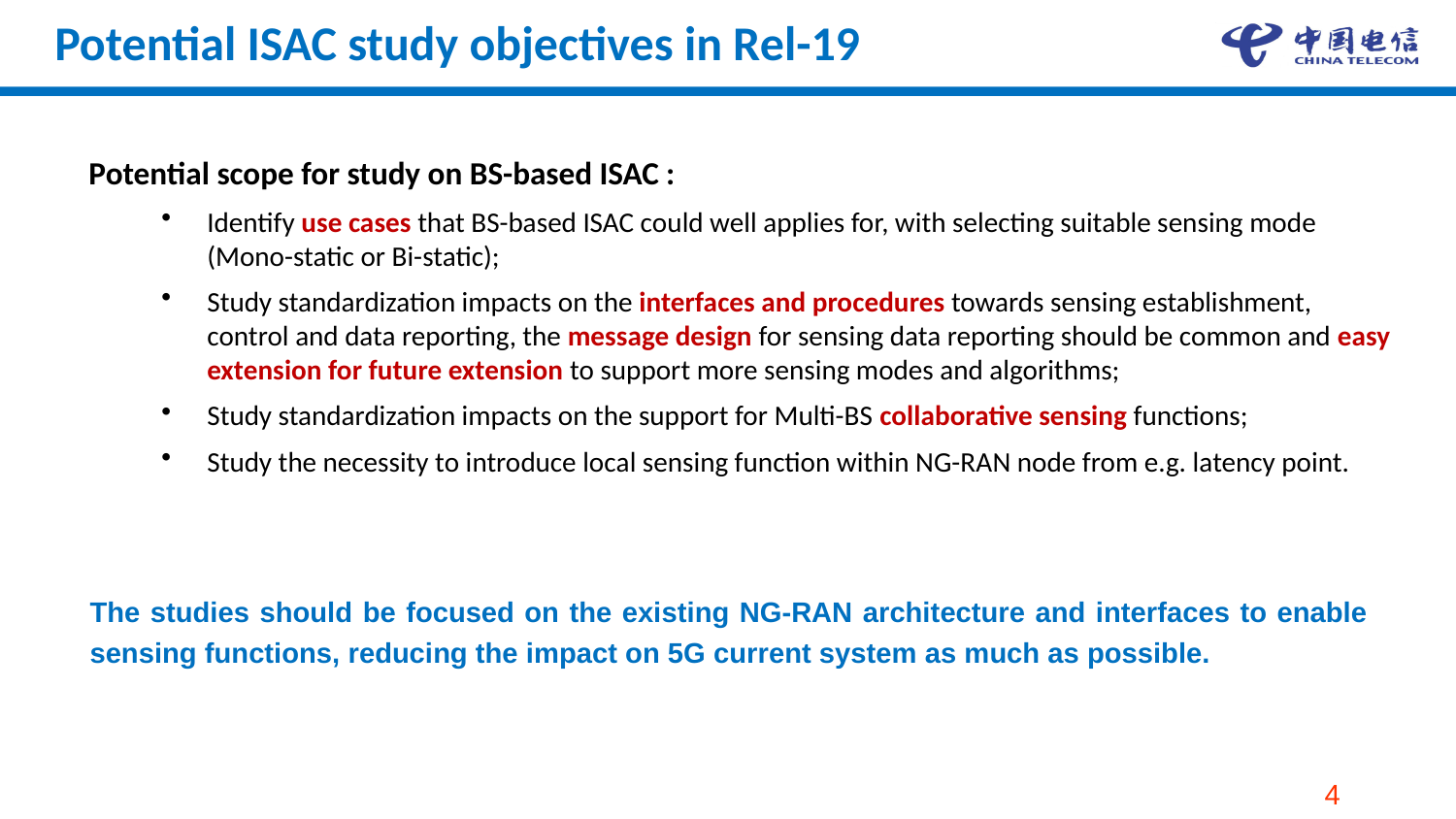

# Potential ISAC study objectives in Rel-19
Potential scope for study on BS-based ISAC :
Identify use cases that BS-based ISAC could well applies for, with selecting suitable sensing mode (Mono-static or Bi-static);
Study standardization impacts on the interfaces and procedures towards sensing establishment, control and data reporting, the message design for sensing data reporting should be common and easy extension for future extension to support more sensing modes and algorithms;
Study standardization impacts on the support for Multi-BS collaborative sensing functions;
Study the necessity to introduce local sensing function within NG-RAN node from e.g. latency point.
The studies should be focused on the existing NG-RAN architecture and interfaces to enable sensing functions, reducing the impact on 5G current system as much as possible.
4